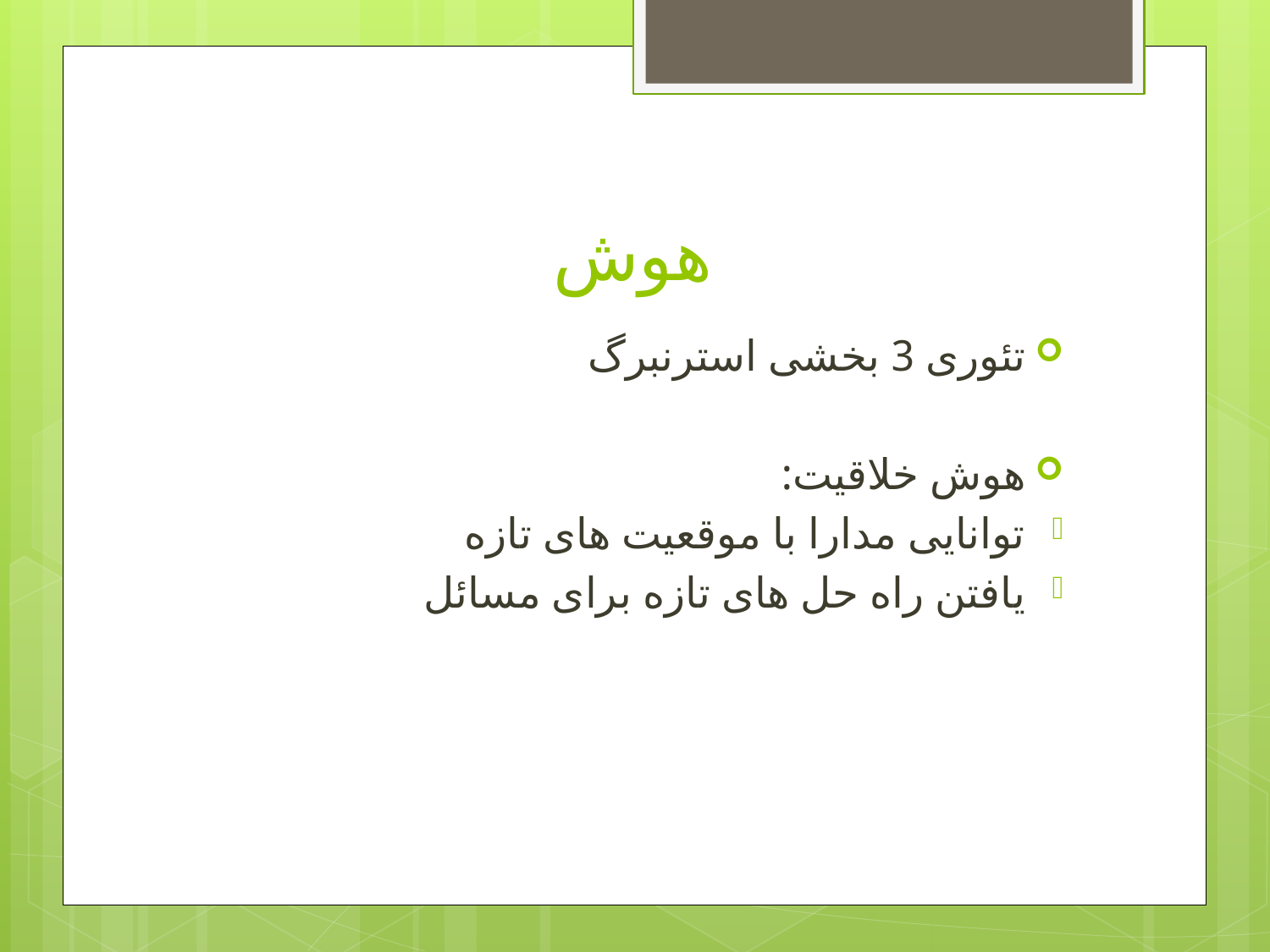

# هوش
تئوری 3 بخشی استرنبرگ

هوش خلاقیت:
توانایی مدارا با موقعیت های تازه
یافتن راه حل های تازه برای مسائل